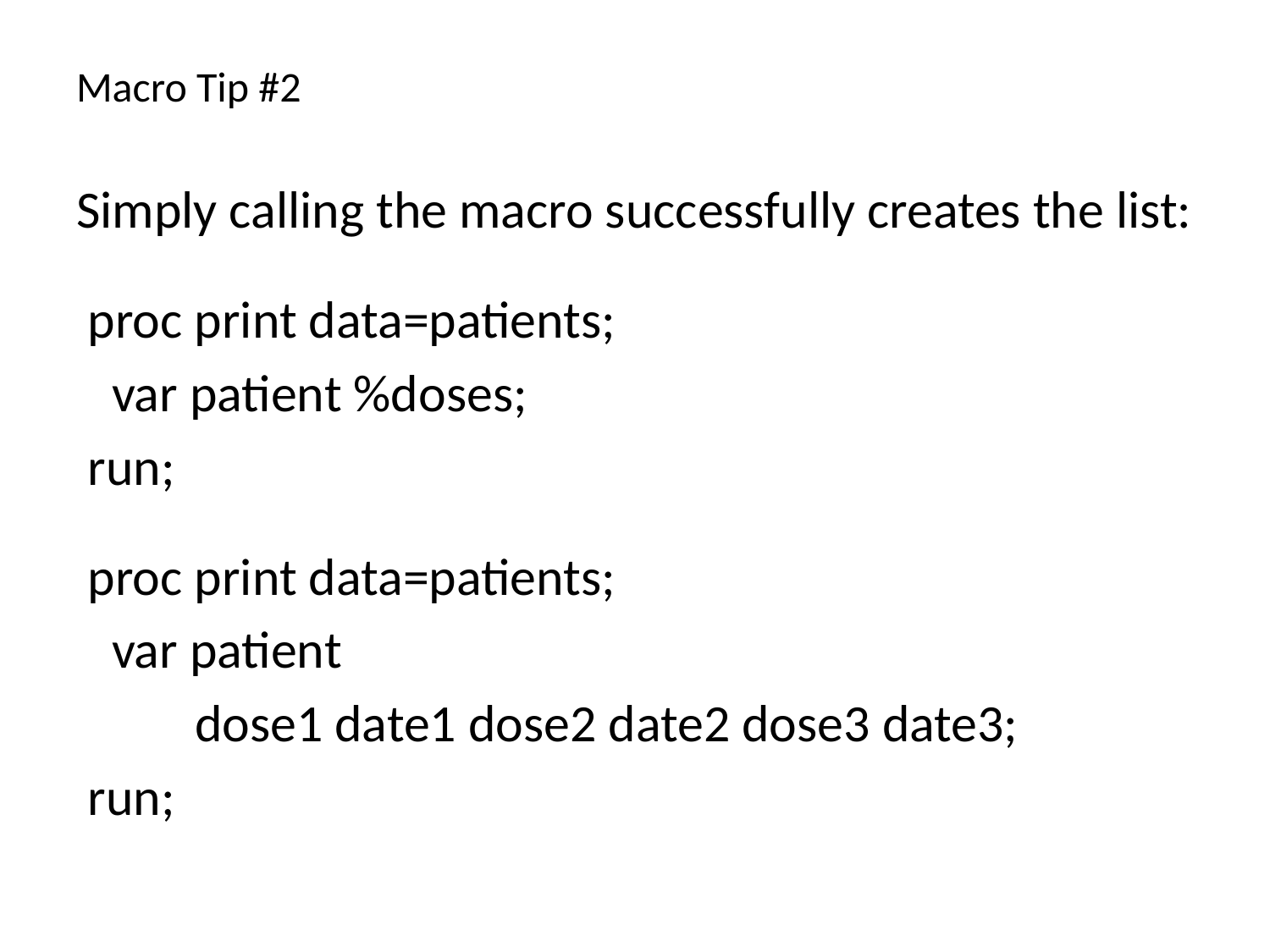

# Macro Tip #2
Simply calling the macro successfully creates the list:

 proc print data=patients;
   var patient %doses;
 run;

 proc print data=patients;
   var patient
          dose1 date1 dose2 date2 dose3 date3;
 run;